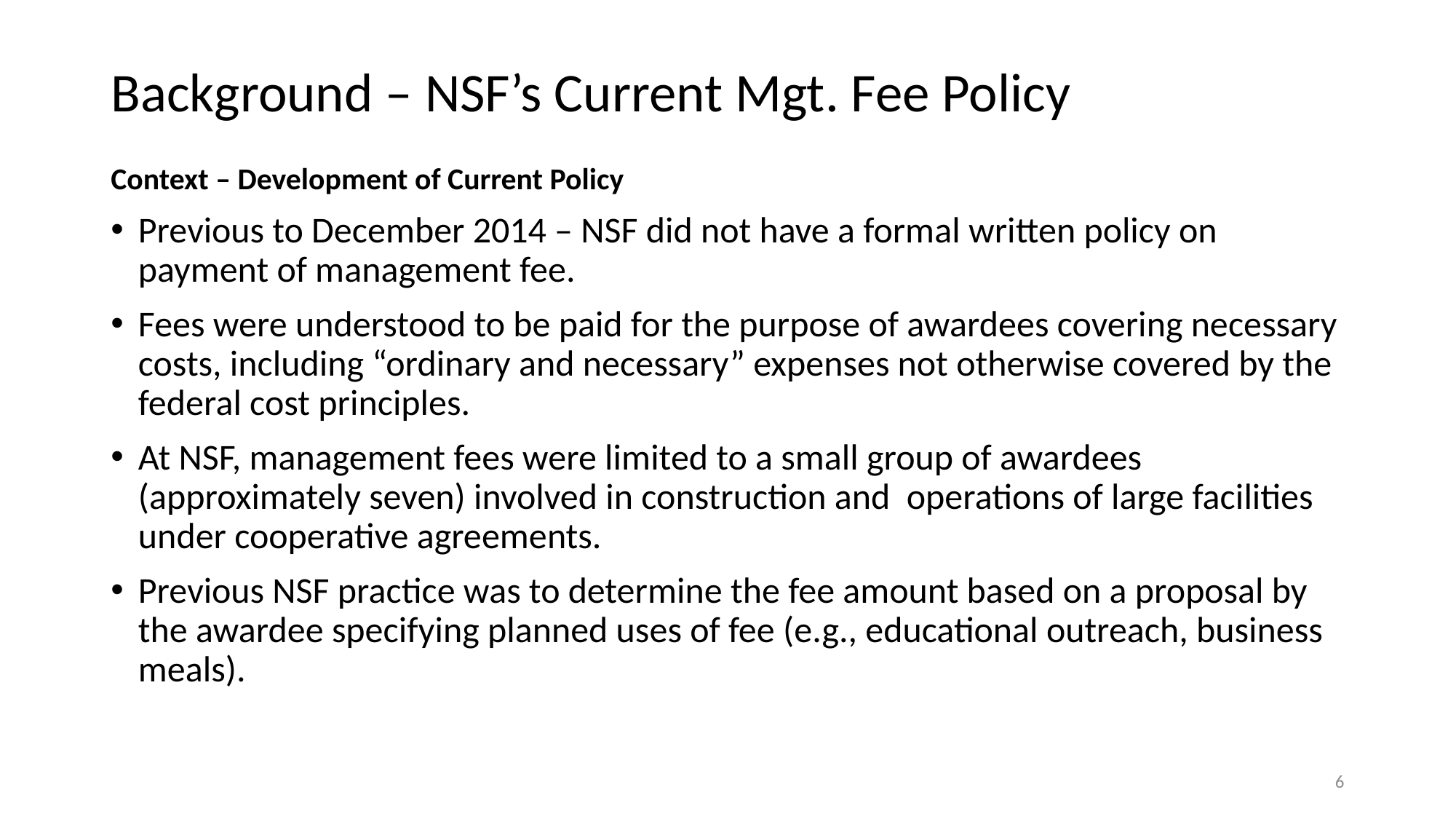

# Background – NSF’s Current Mgt. Fee Policy
Context – Development of Current Policy
Previous to December 2014 – NSF did not have a formal written policy on payment of management fee.
Fees were understood to be paid for the purpose of awardees covering necessary costs, including “ordinary and necessary” expenses not otherwise covered by the federal cost principles.
At NSF, management fees were limited to a small group of awardees (approximately seven) involved in construction and  operations of large facilities under cooperative agreements.
Previous NSF practice was to determine the fee amount based on a proposal by the awardee specifying planned uses of fee (e.g., educational outreach, business meals).

6